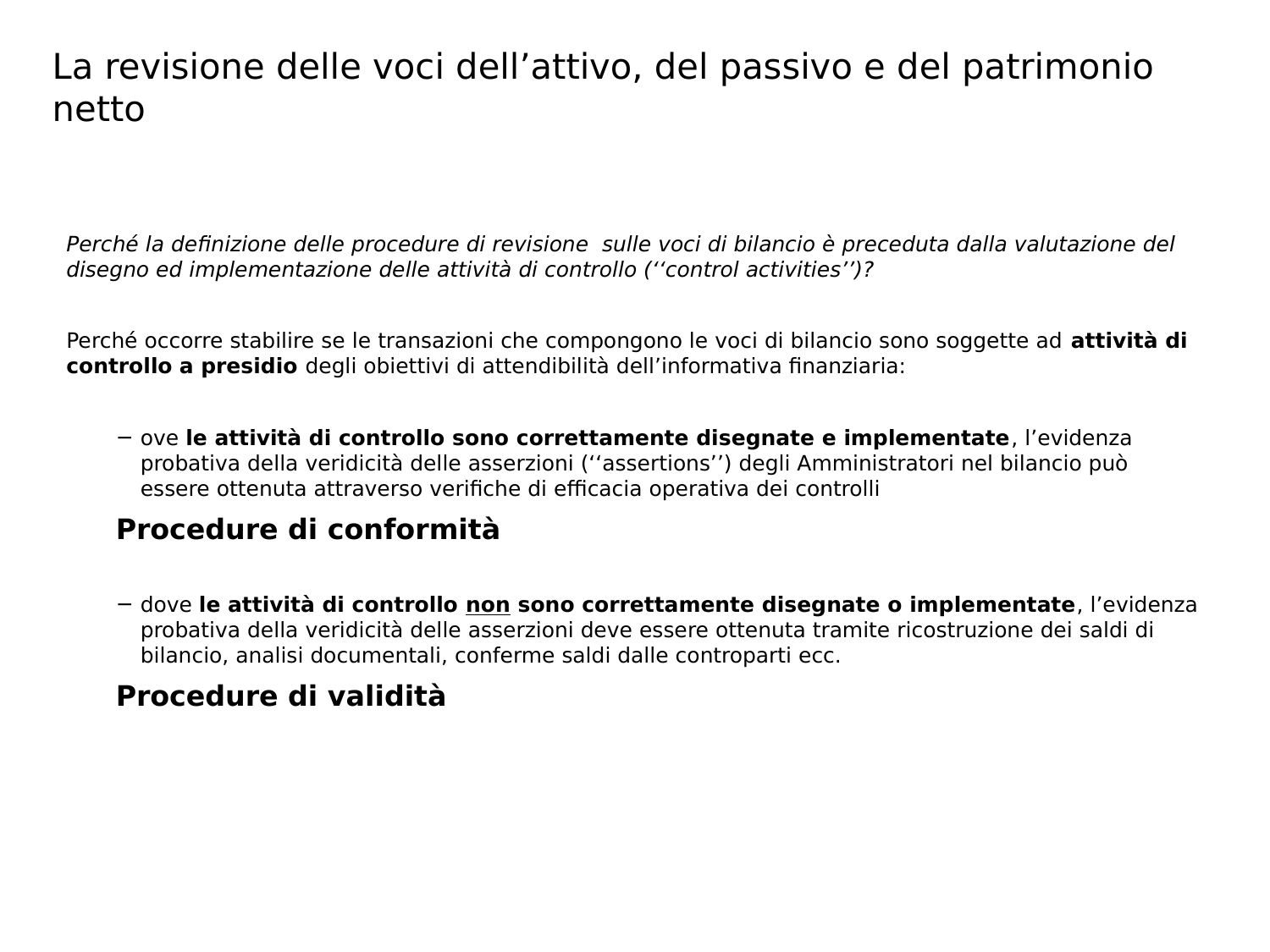

# La revisione delle voci dell’attivo, del passivo e del patrimonio netto
Perché la definizione delle procedure di revisione  sulle voci di bilancio è preceduta dalla valutazione del disegno ed implementazione delle attività di controllo (‘‘control activities’’)?

Perché occorre stabilire se le transazioni che compongono le voci di bilancio sono soggette ad attività di controllo a presidio degli obiettivi di attendibilità dell’informativa finanziaria:

ove le attività di controllo sono correttamente disegnate e implementate, l’evidenza probativa della veridicità delle asserzioni (‘‘assertions’’) degli Amministratori nel bilancio può essere ottenuta attraverso verifiche di efficacia operativa dei controlli
Procedure di conformità

dove le attività di controllo non sono correttamente disegnate o implementate, l’evidenza probativa della veridicità delle asserzioni deve essere ottenuta tramite ricostruzione dei saldi di bilancio, analisi documentali, conferme saldi dalle controparti ecc.
Procedure di validità